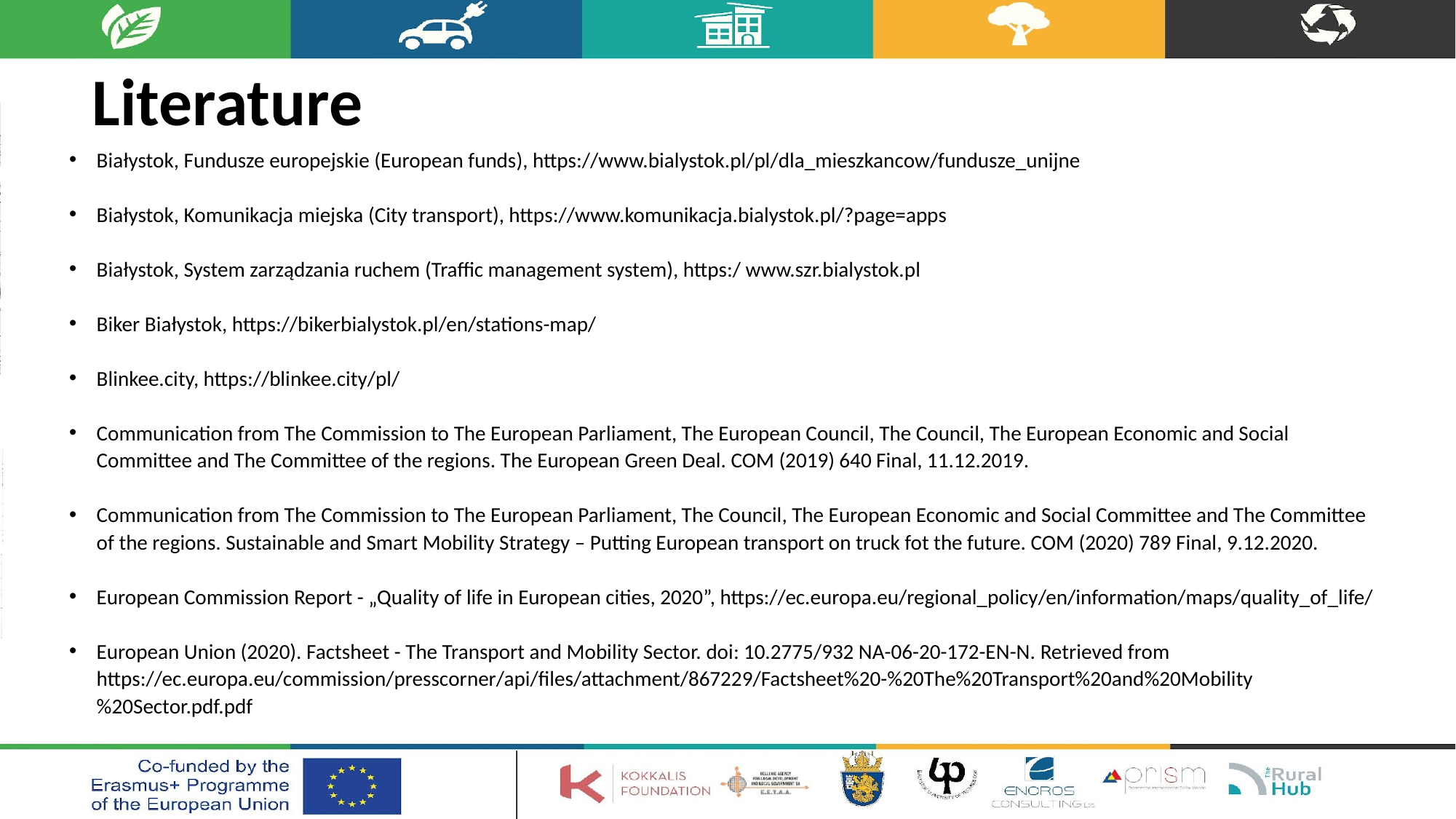

# Literature
Białystok, Fundusze europejskie (European funds), https://www.bialystok.pl/pl/dla_mieszkancow/fundusze_unijne
Białystok, Komunikacja miejska (City transport), https://www.komunikacja.bialystok.pl/?page=apps
Białystok, System zarządzania ruchem (Traffic management system), https:/ www.szr.bialystok.pl
Biker Białystok, https://bikerbialystok.pl/en/stations-map/
Blinkee.city, https://blinkee.city/pl/
Communication from The Commission to The European Parliament, The European Council, The Council, The European Economic and Social Committee and The Committee of the regions. The European Green Deal. COM (2019) 640 Final, 11.12.2019.
Communication from The Commission to The European Parliament, The Council, The European Economic and Social Committee and The Committee of the regions. Sustainable and Smart Mobility Strategy – Putting European transport on truck fot the future. COM (2020) 789 Final, 9.12.2020.
European Commission Report - „Quality of life in European cities, 2020”, https://ec.europa.eu/regional_policy/en/information/maps/quality_of_life/
European Union (2020). Factsheet - The Transport and Mobility Sector. doi: 10.2775/932 NA-06-20-172-EN-N. Retrieved from https://ec.europa.eu/commission/presscorner/api/files/attachment/867229/Factsheet%20-%20The%20Transport%20and%20Mobility%20Sector.pdf.pdf